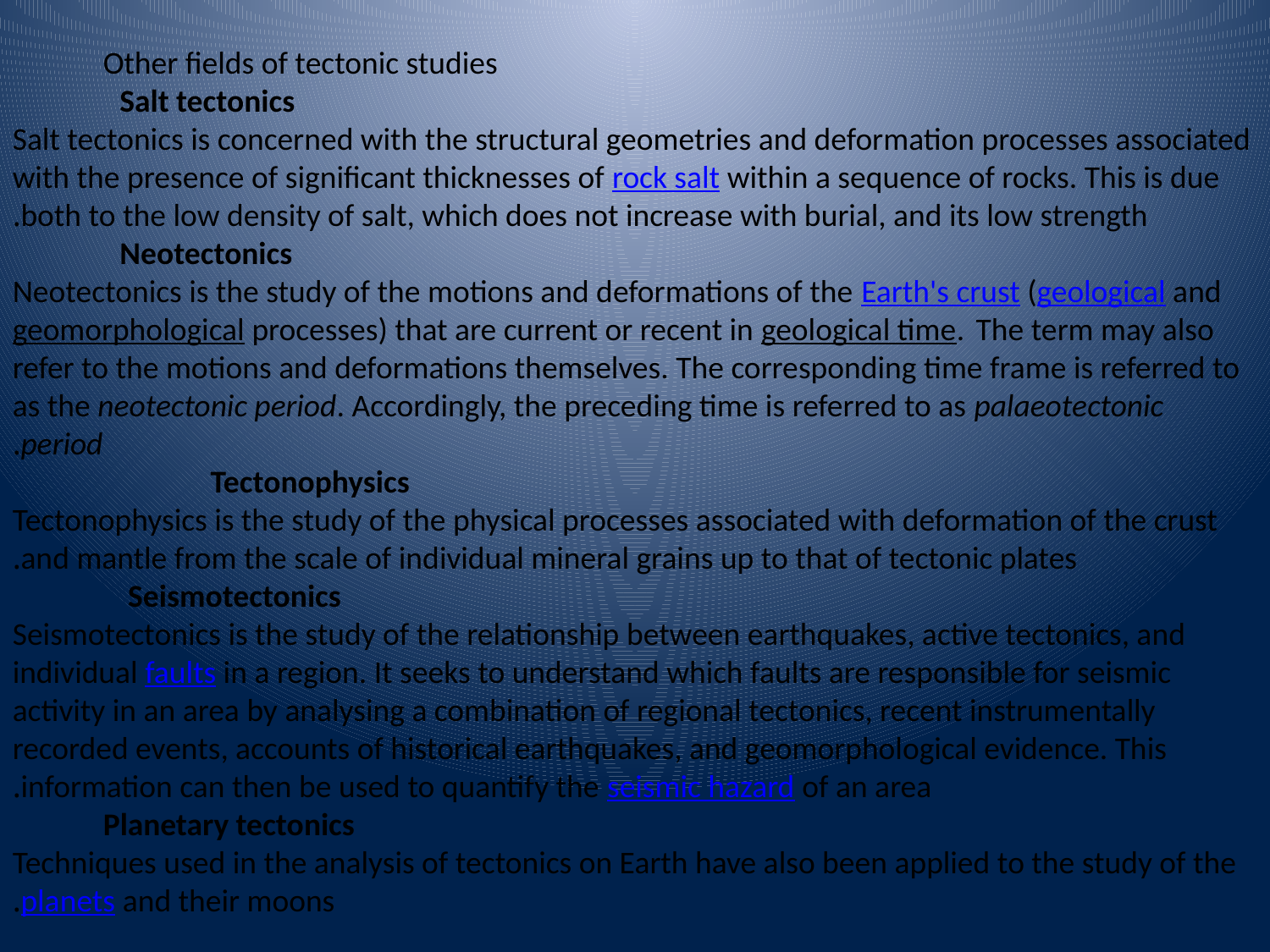

Other fields of tectonic studies
Salt tectonics
Salt tectonics is concerned with the structural geometries and deformation processes associated with the presence of significant thicknesses of rock salt within a sequence of rocks. This is due both to the low density of salt, which does not increase with burial, and its low strength.
Neotectonics
Neotectonics is the study of the motions and deformations of the Earth's crust (geological and geomorphological processes) that are current or recent in geological time.  The term may also refer to the motions and deformations themselves. The corresponding time frame is referred to as the neotectonic period. Accordingly, the preceding time is referred to as palaeotectonic period.
Tectonophysics
Tectonophysics is the study of the physical processes associated with deformation of the crust and mantle from the scale of individual mineral grains up to that of tectonic plates.
Seismotectonics
Seismotectonics is the study of the relationship between earthquakes, active tectonics, and individual faults in a region. It seeks to understand which faults are responsible for seismic activity in an area by analysing a combination of regional tectonics, recent instrumentally recorded events, accounts of historical earthquakes, and geomorphological evidence. This information can then be used to quantify the seismic hazard of an area.
Planetary tectonics
Techniques used in the analysis of tectonics on Earth have also been applied to the study of the planets and their moons.